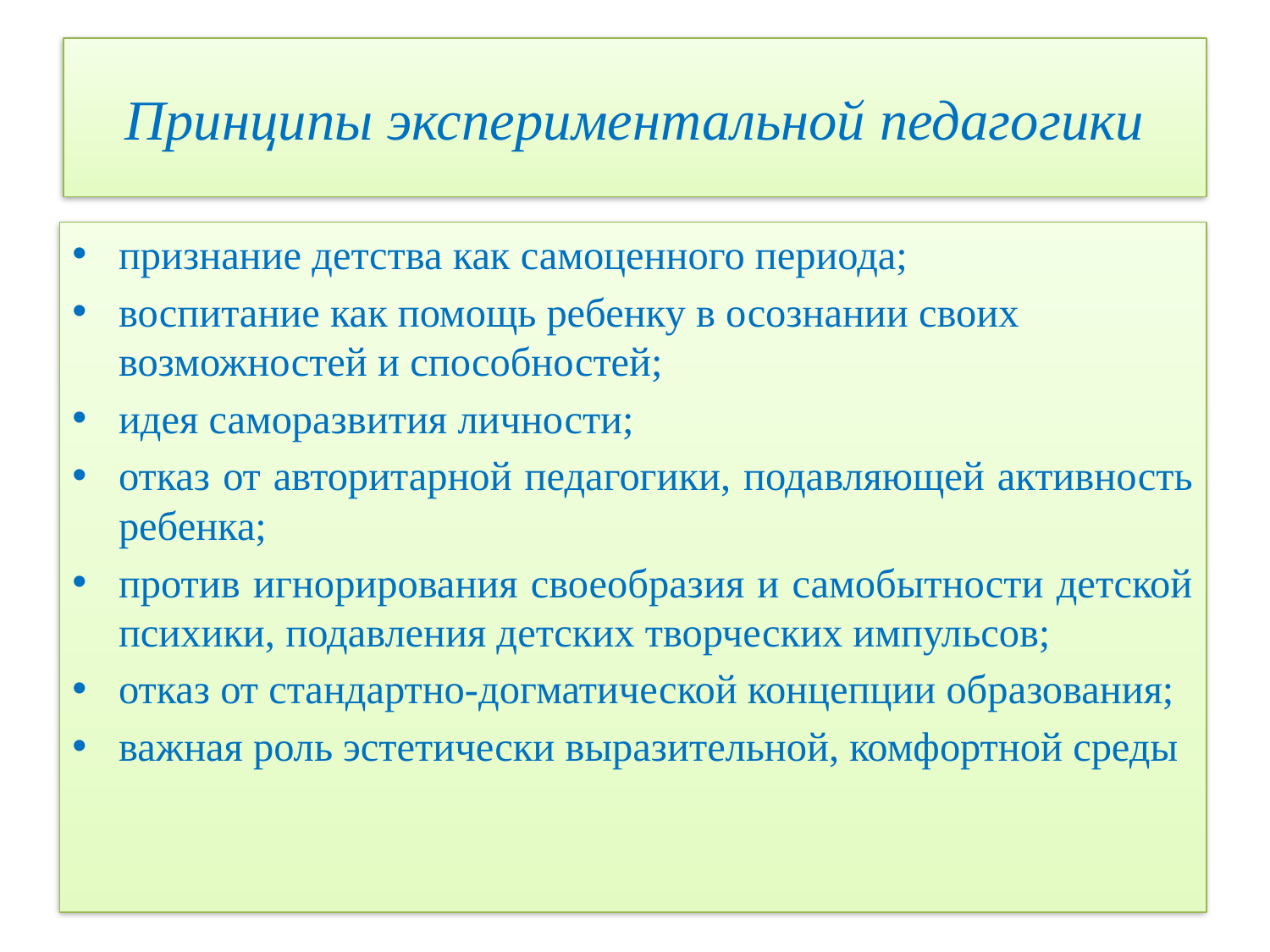

# Принципы экспериментальной педагогики
признание детства как самоценного периода;
воспитание как помощь ребенку в осознании своих возможностей и способностей;
идея саморазвития личности;
отказ от авторитарной педагогики, подавляющей активность ребенка;
против игнорирования своеобразия и самобытности детской психики, подавления детских творческих импульсов;
отказ от стандартно-догматической концепции образования;
важная роль эстетически выразительной, комфортной среды